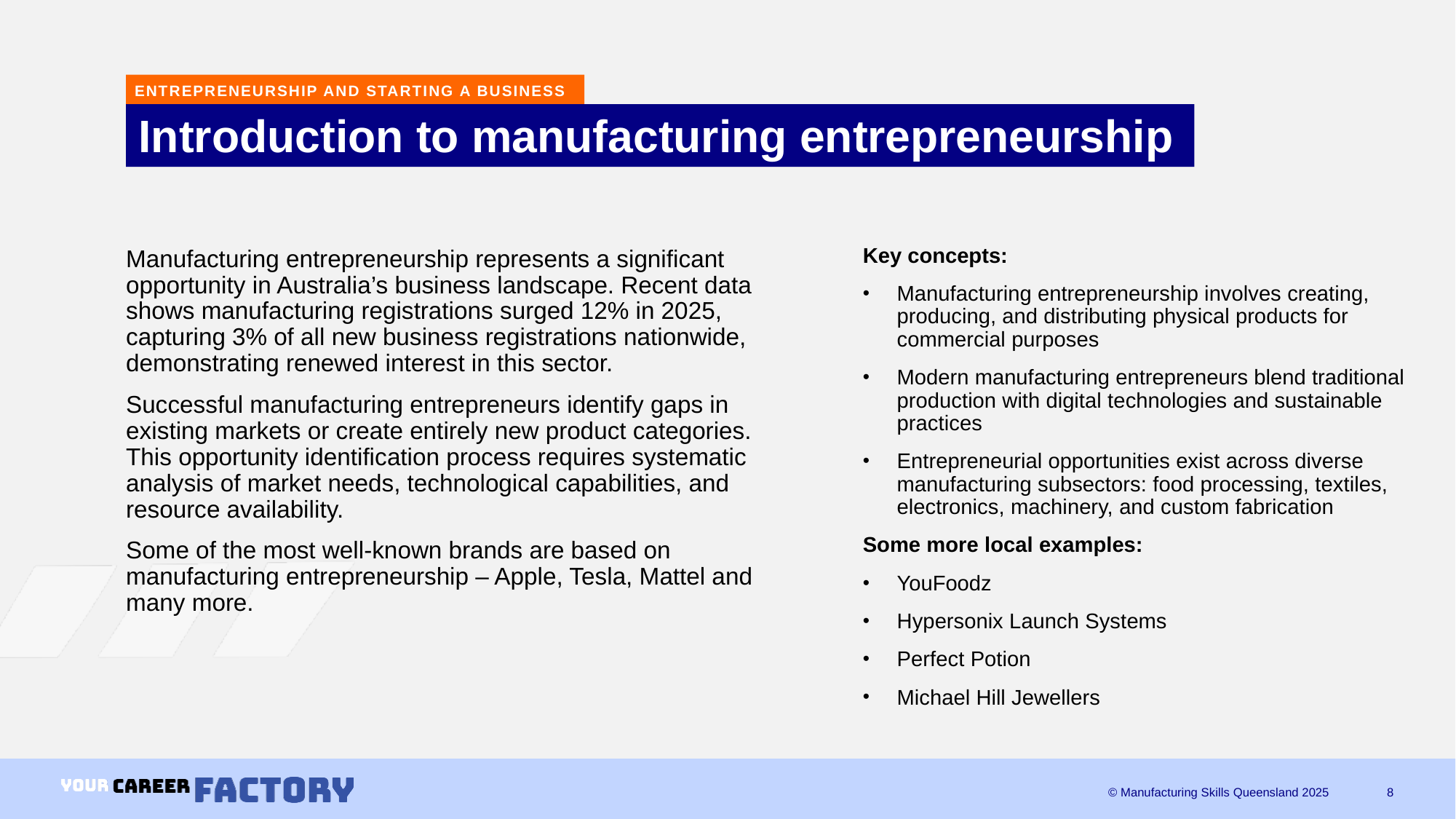

ENTREPRENEURSHIP AND STARTING A BUSINESS
# Introduction to manufacturing entrepreneurship
Manufacturing entrepreneurship represents a significant opportunity in Australia’s business landscape. Recent data shows manufacturing registrations surged 12% in 2025, capturing 3% of all new business registrations nationwide, demonstrating renewed interest in this sector.
Successful manufacturing entrepreneurs identify gaps in existing markets or create entirely new product categories. This opportunity identification process requires systematic analysis of market needs, technological capabilities, and resource availability.
Some of the most well-known brands are based on manufacturing entrepreneurship – Apple, Tesla, Mattel and many more.
Key concepts:
Manufacturing entrepreneurship involves creating, producing, and distributing physical products for commercial purposes
Modern manufacturing entrepreneurs blend traditional production with digital technologies and sustainable practices
Entrepreneurial opportunities exist across diverse manufacturing subsectors: food processing, textiles, electronics, machinery, and custom fabrication
Some more local examples:
YouFoodz
Hypersonix Launch Systems
Perfect Potion
Michael Hill Jewellers